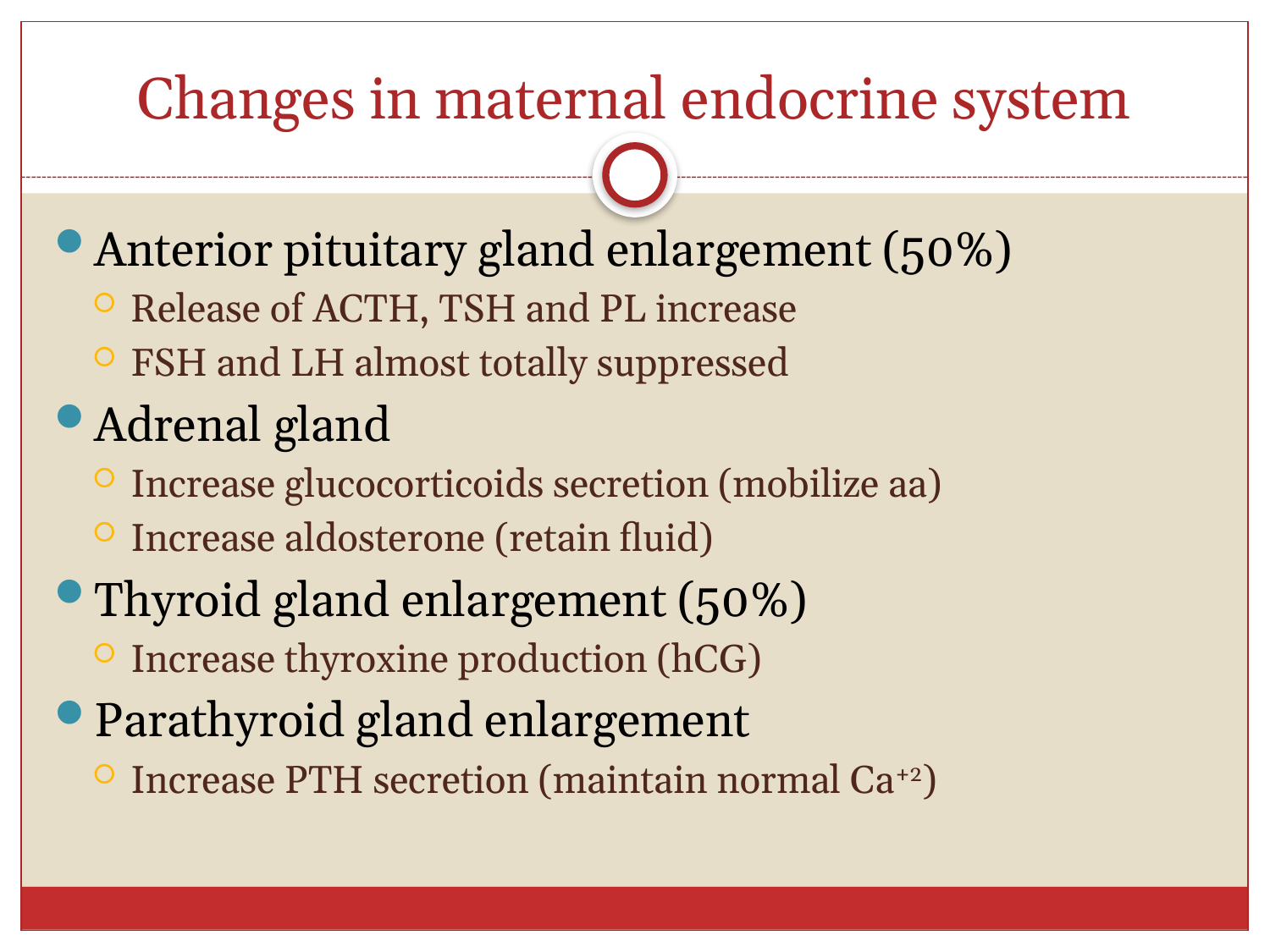

# Changes in maternal endocrine system
Anterior pituitary gland enlargement (50%)
Release of ACTH, TSH and PL increase
FSH and LH almost totally suppressed
Adrenal gland
Increase glucocorticoids secretion (mobilize aa)
Increase aldosterone (retain fluid)
Thyroid gland enlargement (50%)
Increase thyroxine production (hCG)
Parathyroid gland enlargement
Increase PTH secretion (maintain normal Ca+2)